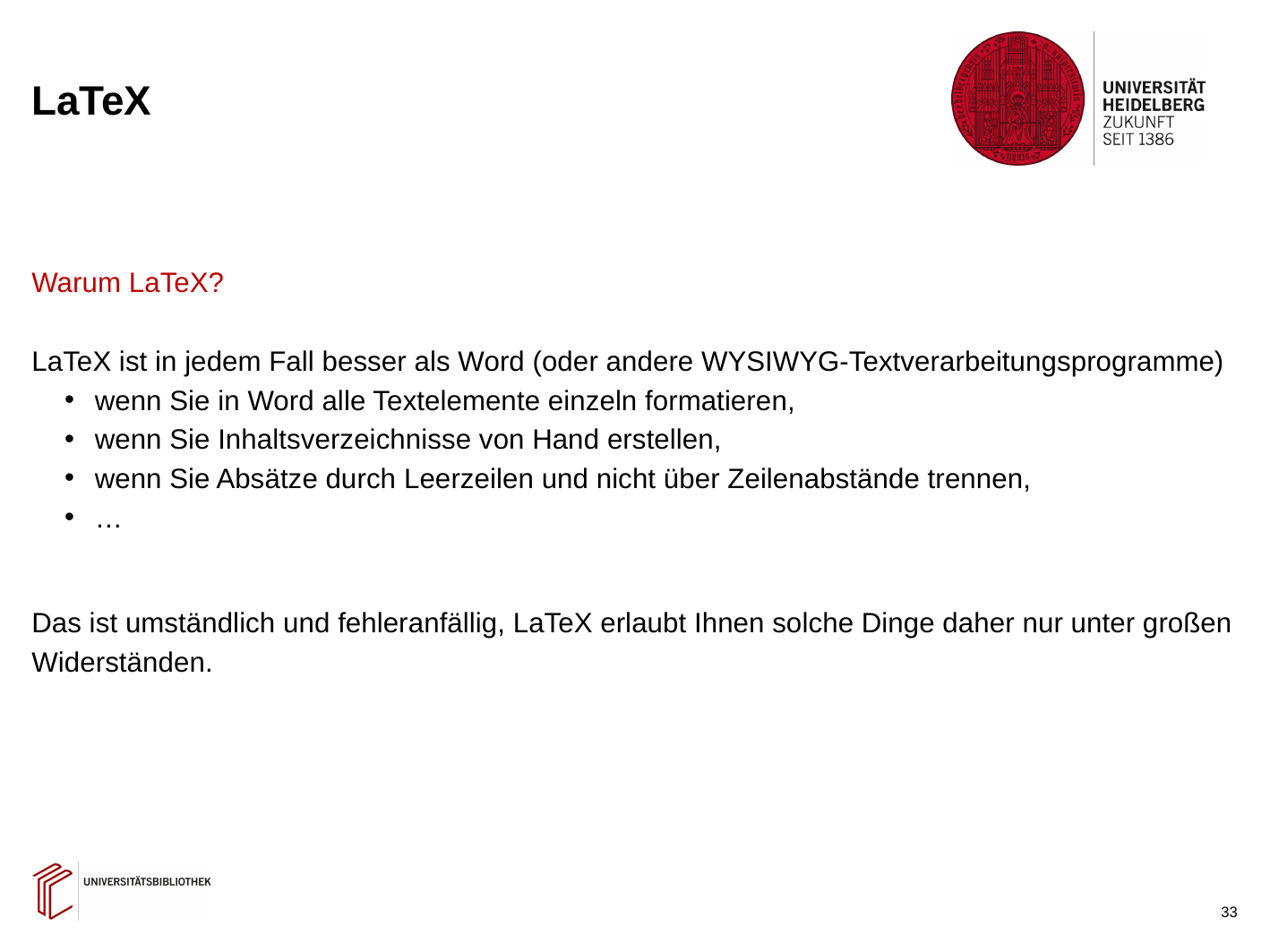

# LaTeX
Warum LaTeX?

LaTeX ist in jedem Fall besser als Word (oder andere WYSIWYG-Textverarbeitungsprogramme)
wenn Sie in Word alle Textelemente einzeln formatieren,
wenn Sie Inhaltsverzeichnisse von Hand erstellen,
wenn Sie Absätze durch Leerzeilen und nicht über Zeilenabstände trennen,
…

Das ist umständlich und fehleranfällig, LaTeX erlaubt Ihnen solche Dinge daher nur unter großen Widerständen.

33